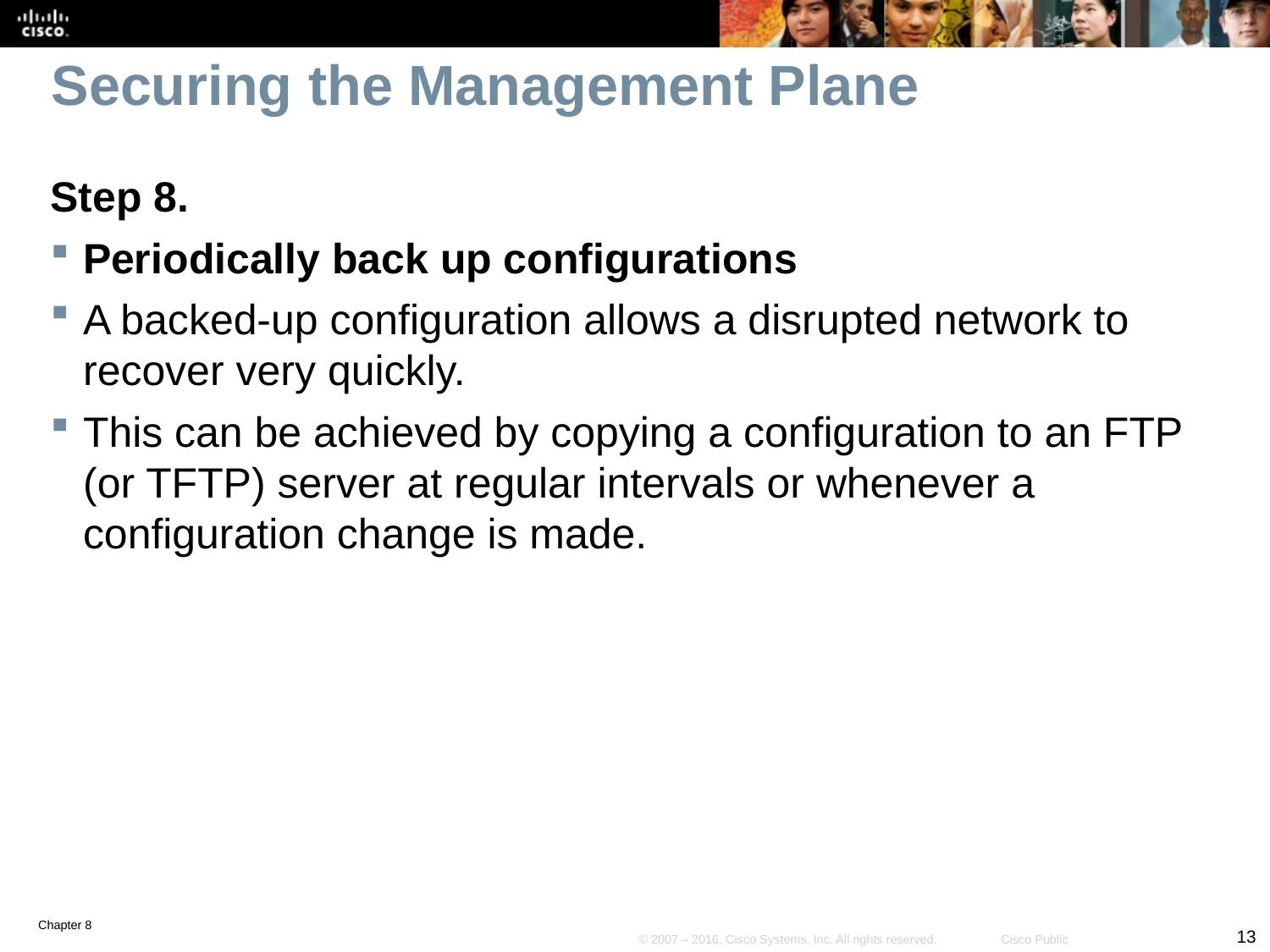

# Securing the Management Plane
Step 8.
Periodically back up configurations
A backed-up configuration allows a disrupted network to recover very quickly.
This can be achieved by copying a configuration to an FTP (or TFTP) server at regular intervals or whenever a configuration change is made.